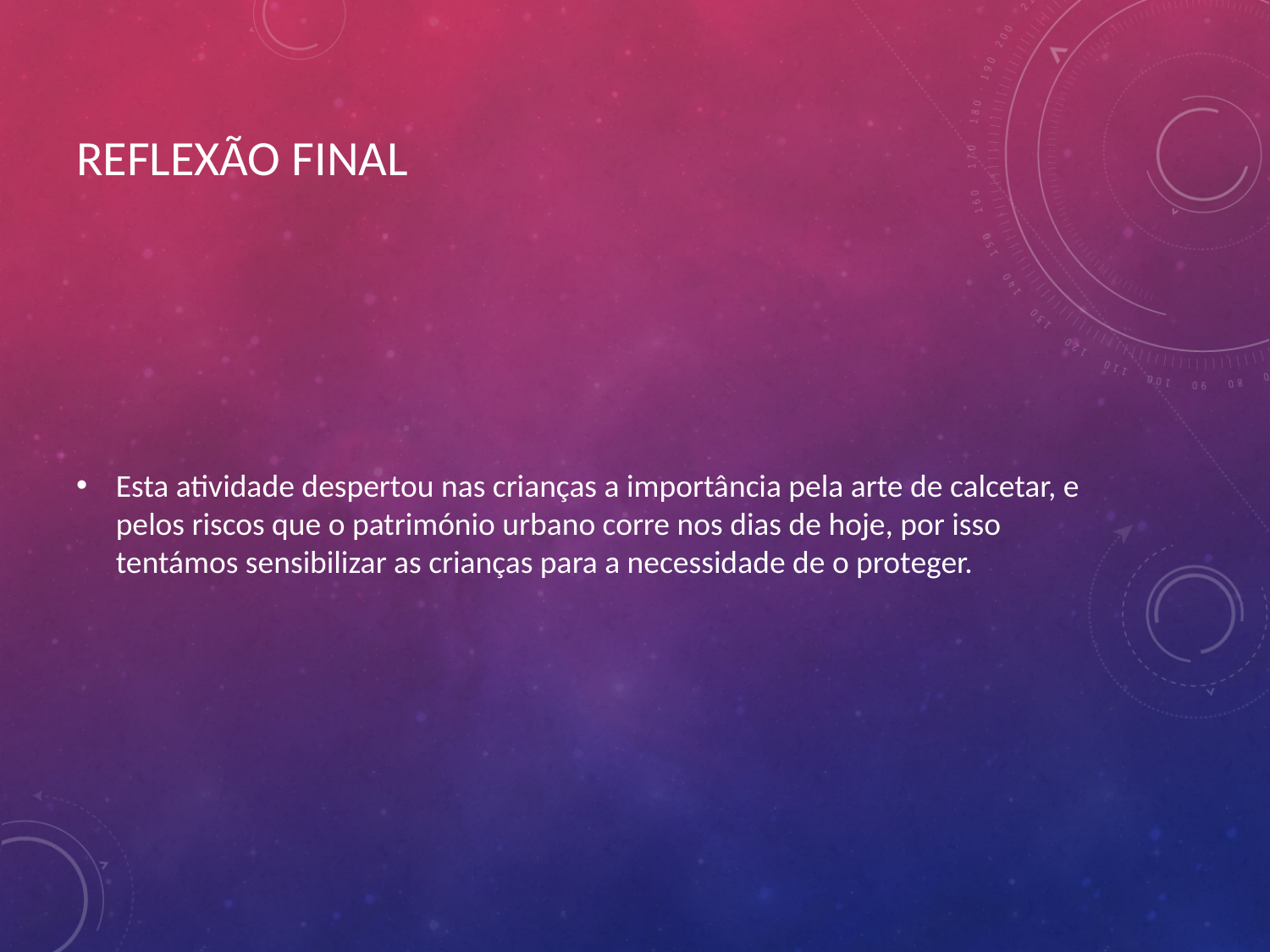

# Reflexão final
Esta atividade despertou nas crianças a importância pela arte de calcetar, e pelos riscos que o património urbano corre nos dias de hoje, por isso tentámos sensibilizar as crianças para a necessidade de o proteger.